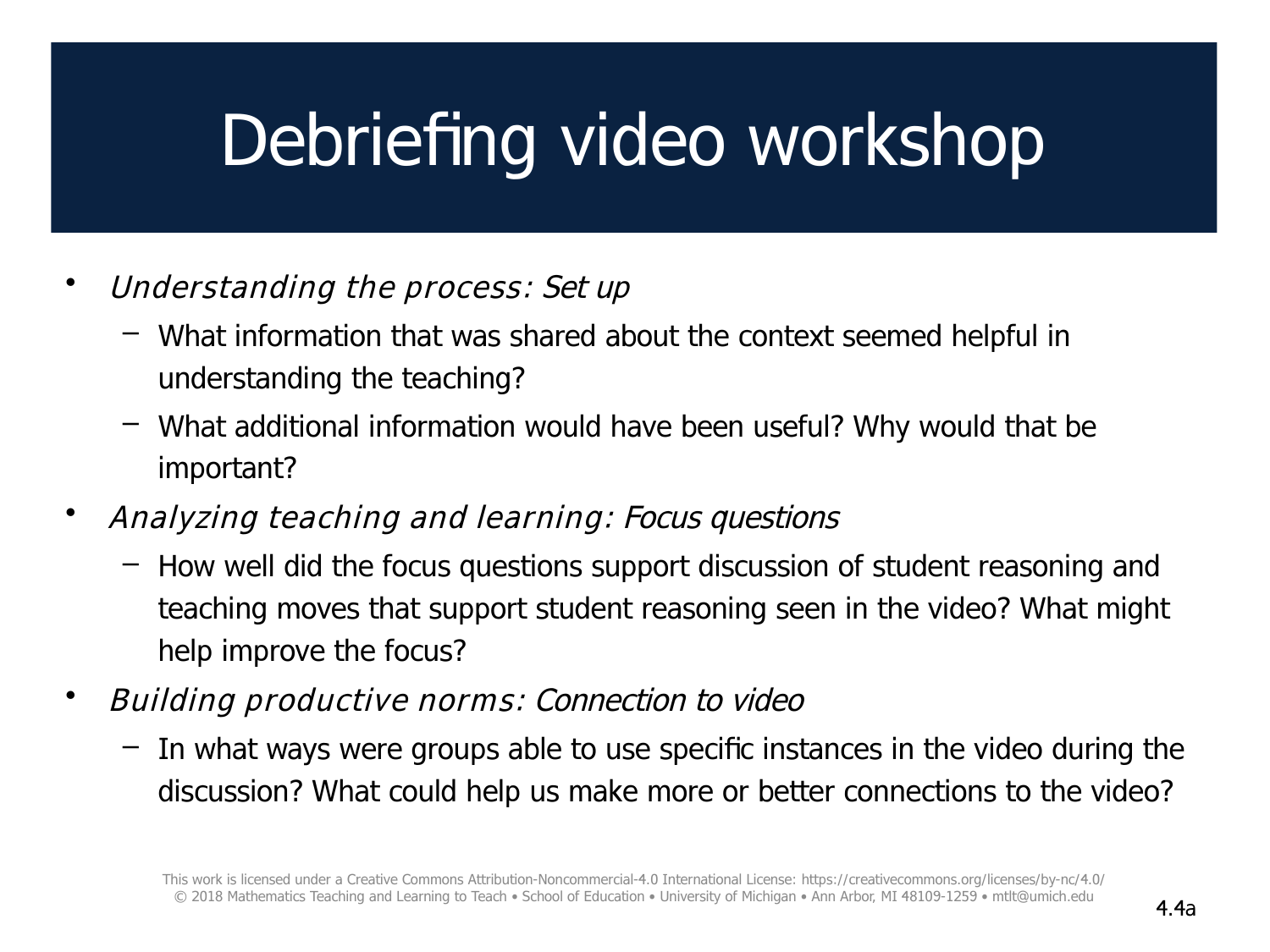

# Debriefing video workshop
Understanding the process: Set up
What information that was shared about the context seemed helpful in understanding the teaching?
What additional information would have been useful? Why would that be important?
Analyzing teaching and learning: Focus questions
How well did the focus questions support discussion of student reasoning and teaching moves that support student reasoning seen in the video? What might help improve the focus?
Building productive norms: Connection to video
In what ways were groups able to use specific instances in the video during the discussion? What could help us make more or better connections to the video?
This work is licensed under a Creative Commons Attribution-Noncommercial-4.0 International License: https://creativecommons.org/licenses/by-nc/4.0/
© 2018 Mathematics Teaching and Learning to Teach • School of Education • University of Michigan • Ann Arbor, MI 48109-1259 • mtlt@umich.edu
4.4a